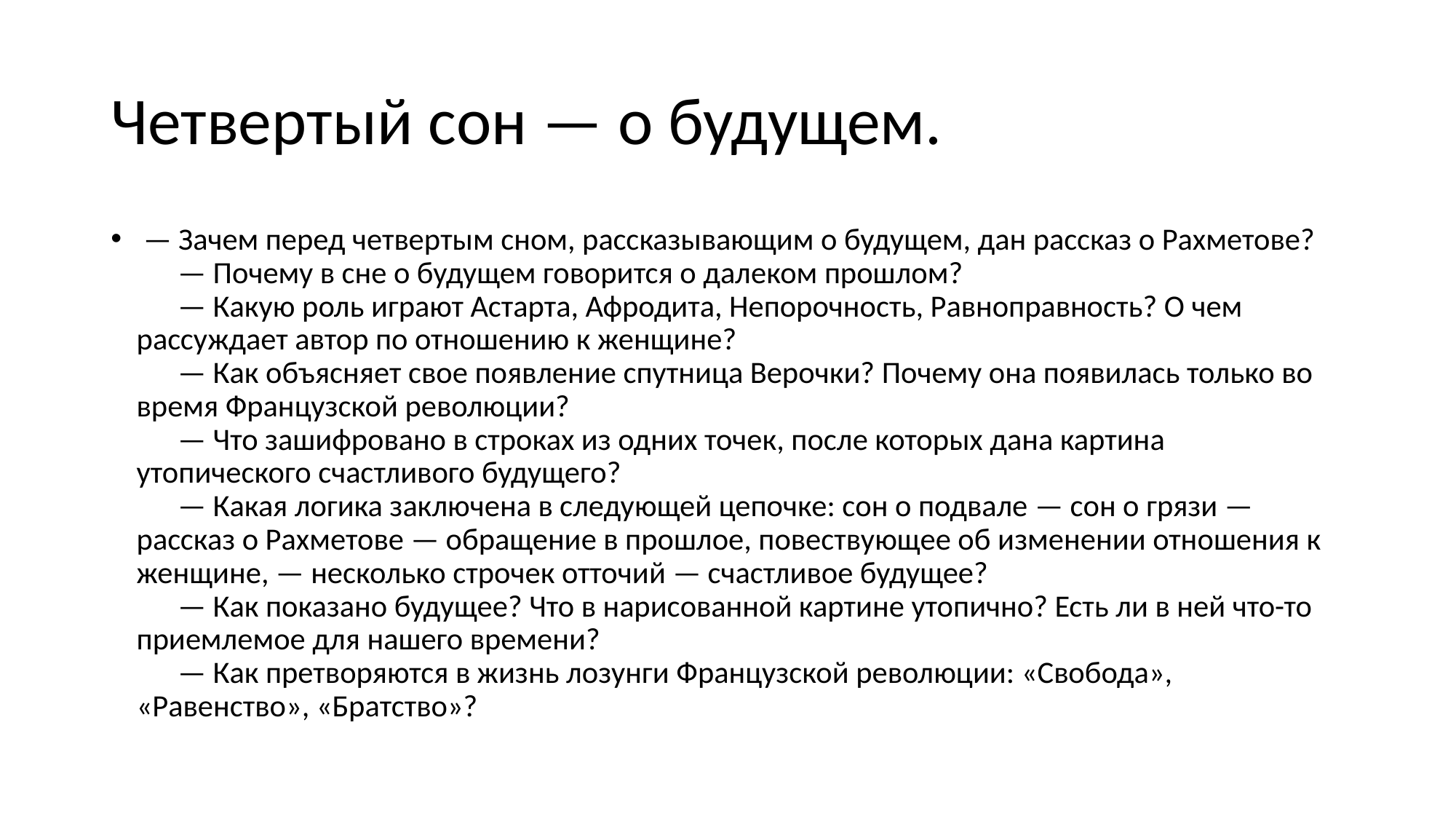

# Четвертый сон — о будущем.
 — Зачем перед четвертым сном, рассказывающим о будущем, дан рассказ о Рахметове?
      — Почему в сне о будущем говорится о далеком прошлом?
      — Какую роль играют Астарта, Афродита, Непорочность, Равноправность? О чем рассуждает автор по отношению к женщине?
      — Как объясняет свое появление спутница Верочки? Почему она появилась только во время Французской революции?
      — Что зашифровано в строках из одних точек, после которых дана картина утопического счастливого будущего?
      — Какая логика заключена в следующей цепочке: сон о подвале — сон о грязи — рассказ о Рахметове — обращение в прошлое, повествующее об изменении отношения к женщине, — несколько строчек отточий — счастливое будущее?
      — Как показано будущее? Что в нарисованной картине утопично? Есть ли в ней что-то приемлемое для нашего времени?
      — Как претворяются в жизнь лозунги Французской революции: «Свобода», «Равенство», «Братство»?